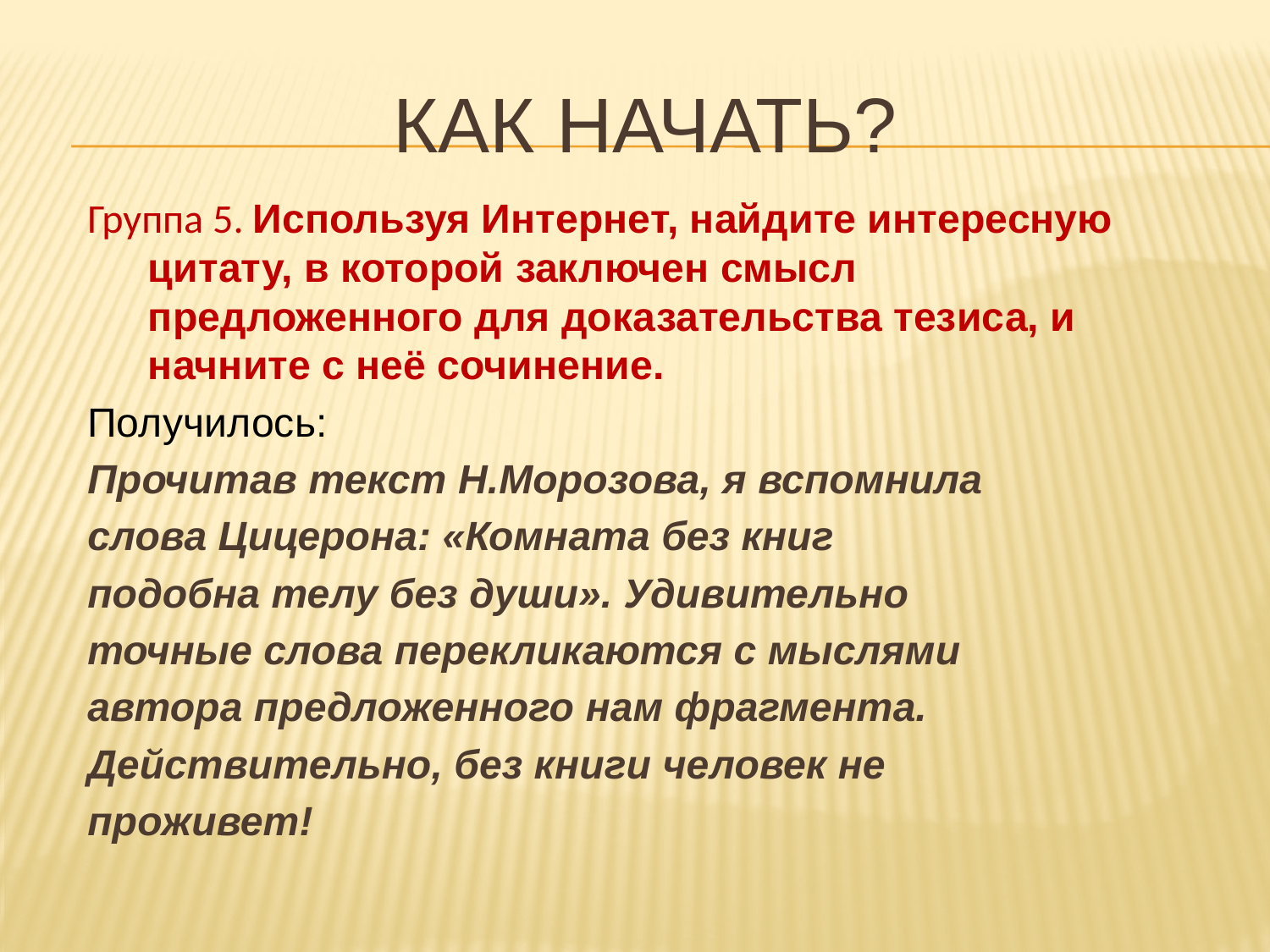

# Как начать?
Группа 5. Используя Интернет, найдите интересную цитату, в которой заключен смысл предложенного для доказательства тезиса, и начните с неё сочинение.
Получилось:
Прочитав текст Н.Морозова, я вспомнила
слова Цицерона: «Комната без книг
подобна телу без души». Удивительно
точные слова перекликаются с мыслями
автора предложенного нам фрагмента.
Действительно, без книги человек не
проживет!